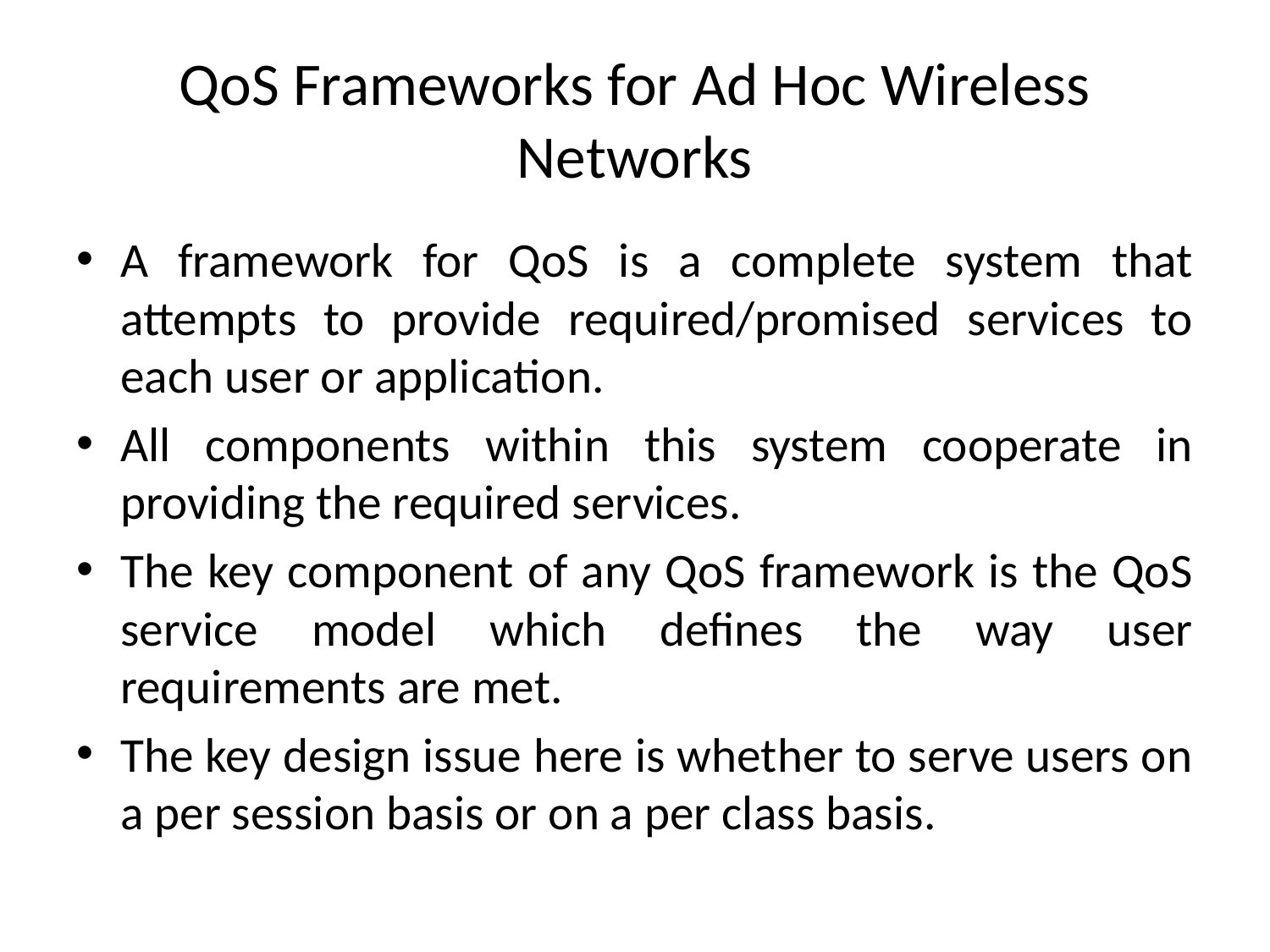

# QoS Frameworks for Ad Hoc Wireless Networks
A framework for QoS is a complete system that attempts to provide required/promised services to each user or application.
All components within this system cooperate in providing the required services.
The key component of any QoS framework is the QoS service model which defines the way user requirements are met.
The key design issue here is whether to serve users on a per session basis or on a per class basis.